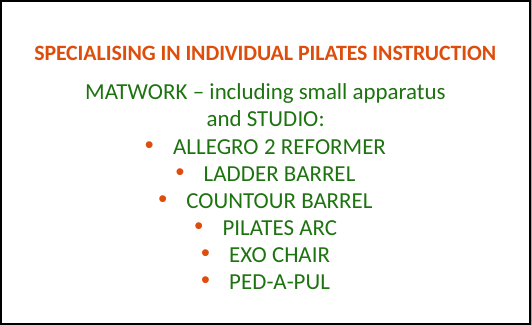

SPECIALISING IN INDIVIDUAL PILATES INSTRUCTION
MATWORK – including small apparatus
and STUDIO:
ALLEGRO 2 REFORMER
LADDER BARREL
COUNTOUR BARREL
PILATES ARC
EXO CHAIR
PED-A-PUL